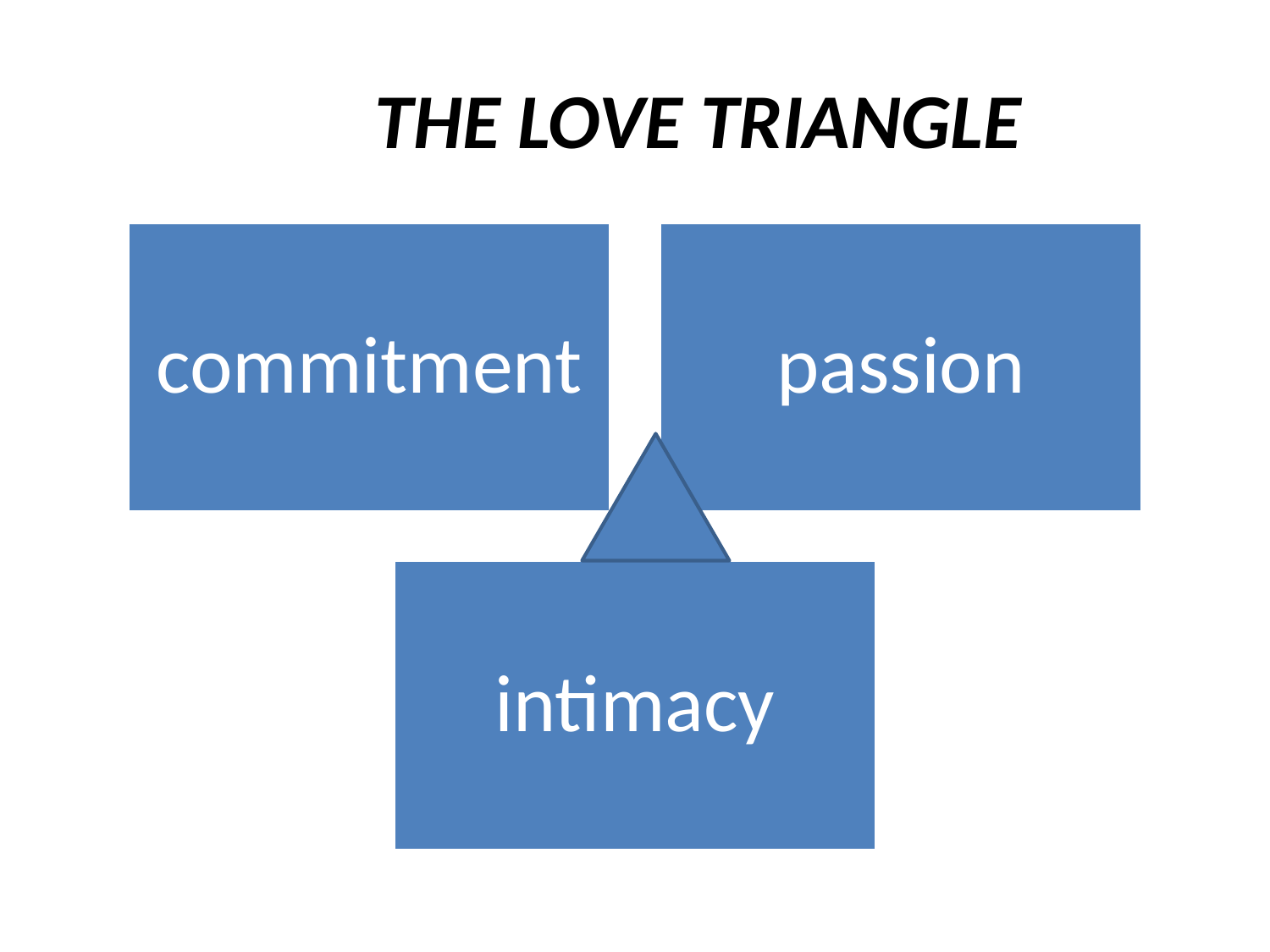

# THE LOVE TRIANGLE
commitment
passion
intimacy